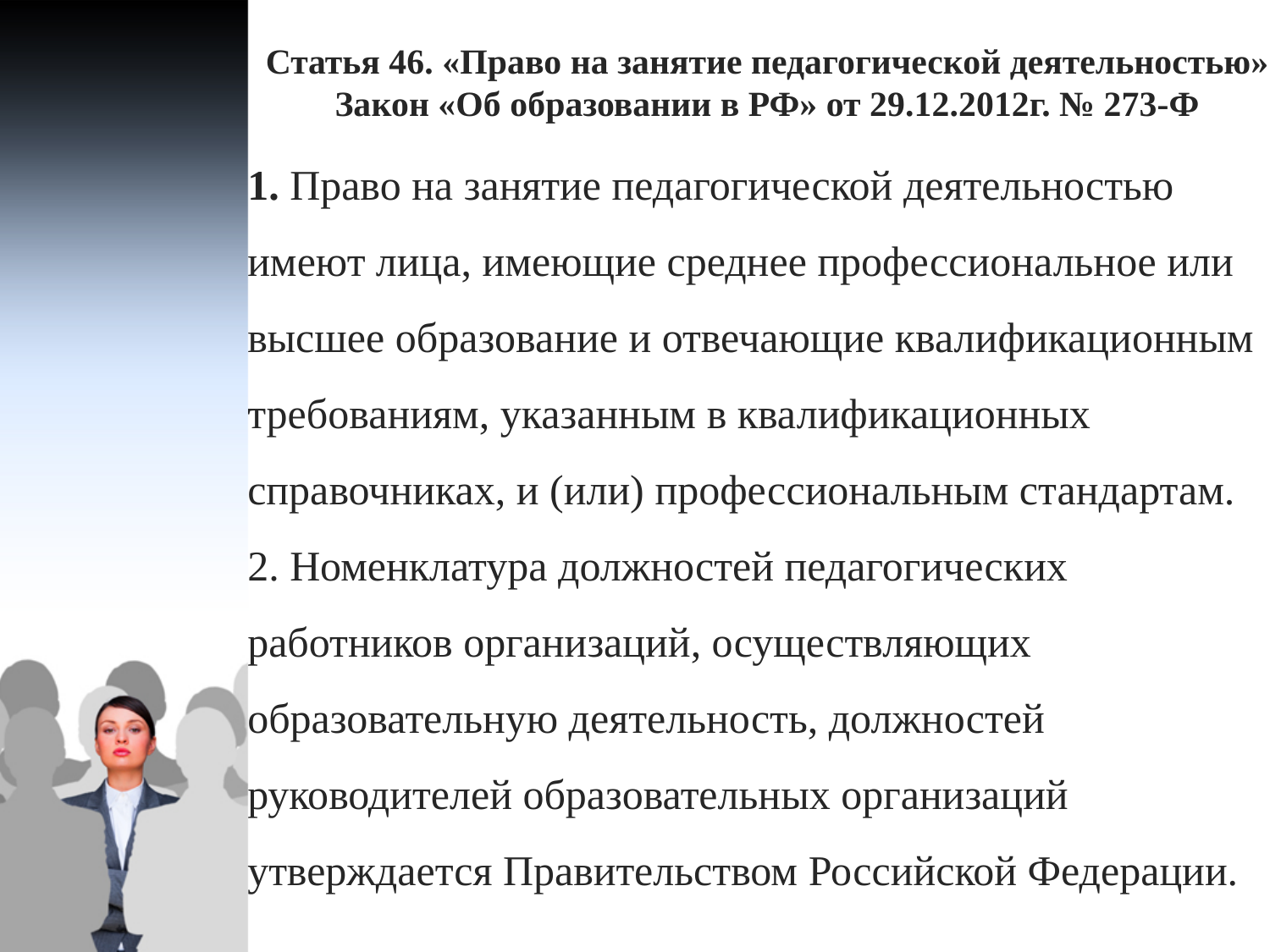

# Статья 46. «Право на занятие педагогической деятельностью» Закон «Об образовании в РФ» от 29.12.2012г. № 273-Ф
1. Право на занятие педагогической деятельностью имеют лица, имеющие среднее профессиональное или высшее образование и отвечающие квалификационным требованиям, указанным в квалификационных справочниках, и (или) профессиональным стандартам.
2. Номенклатура должностей педагогических работников организаций, осуществляющих образовательную деятельность, должностей руководителей образовательных организаций утверждается Правительством Российской Федерации.